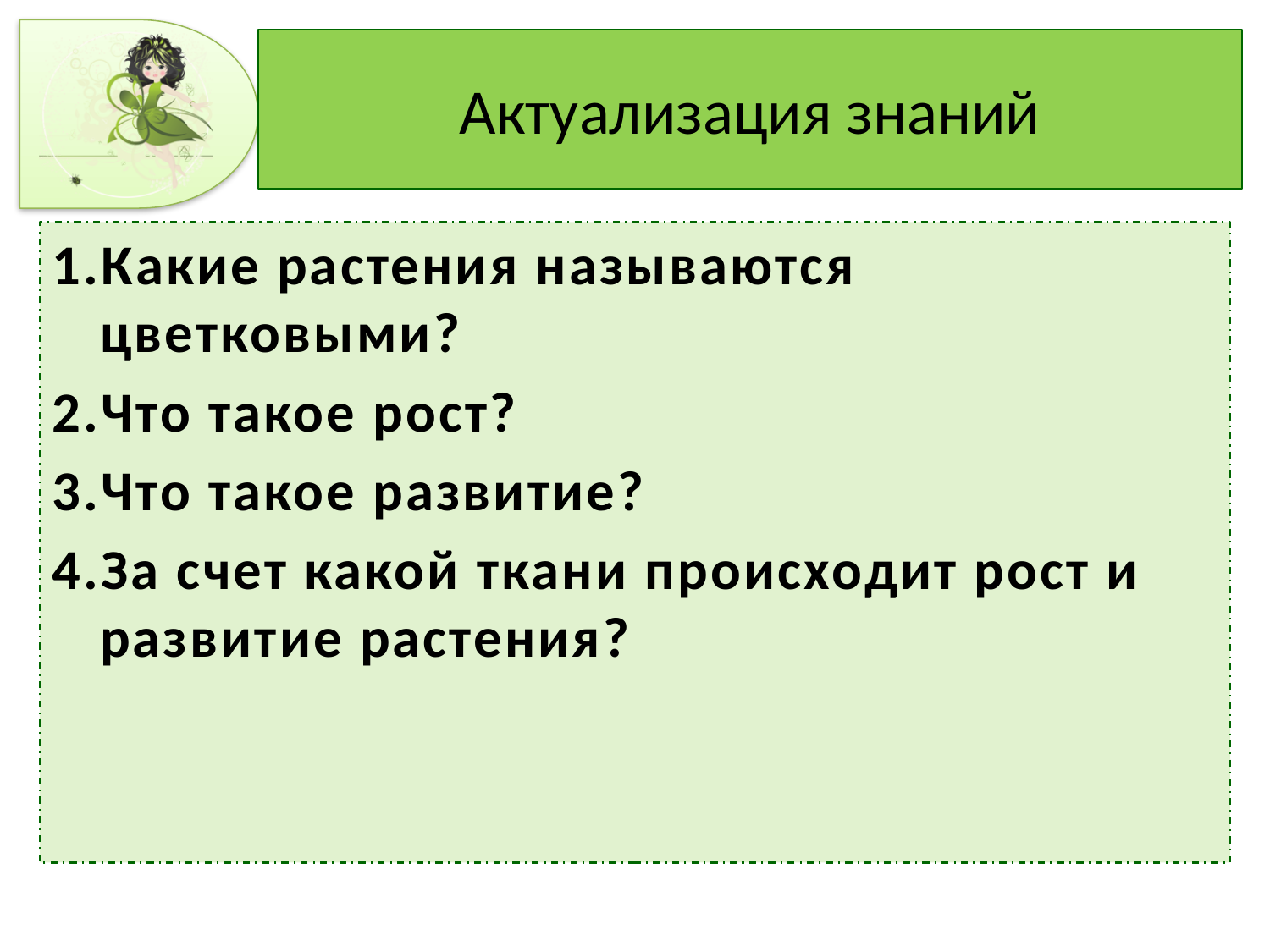

# Актуализация знаний
1.Какие растения называются цветковыми?
2.Что такое рост?
3.Что такое развитие?
4.За счет какой ткани происходит рост и развитие растения?